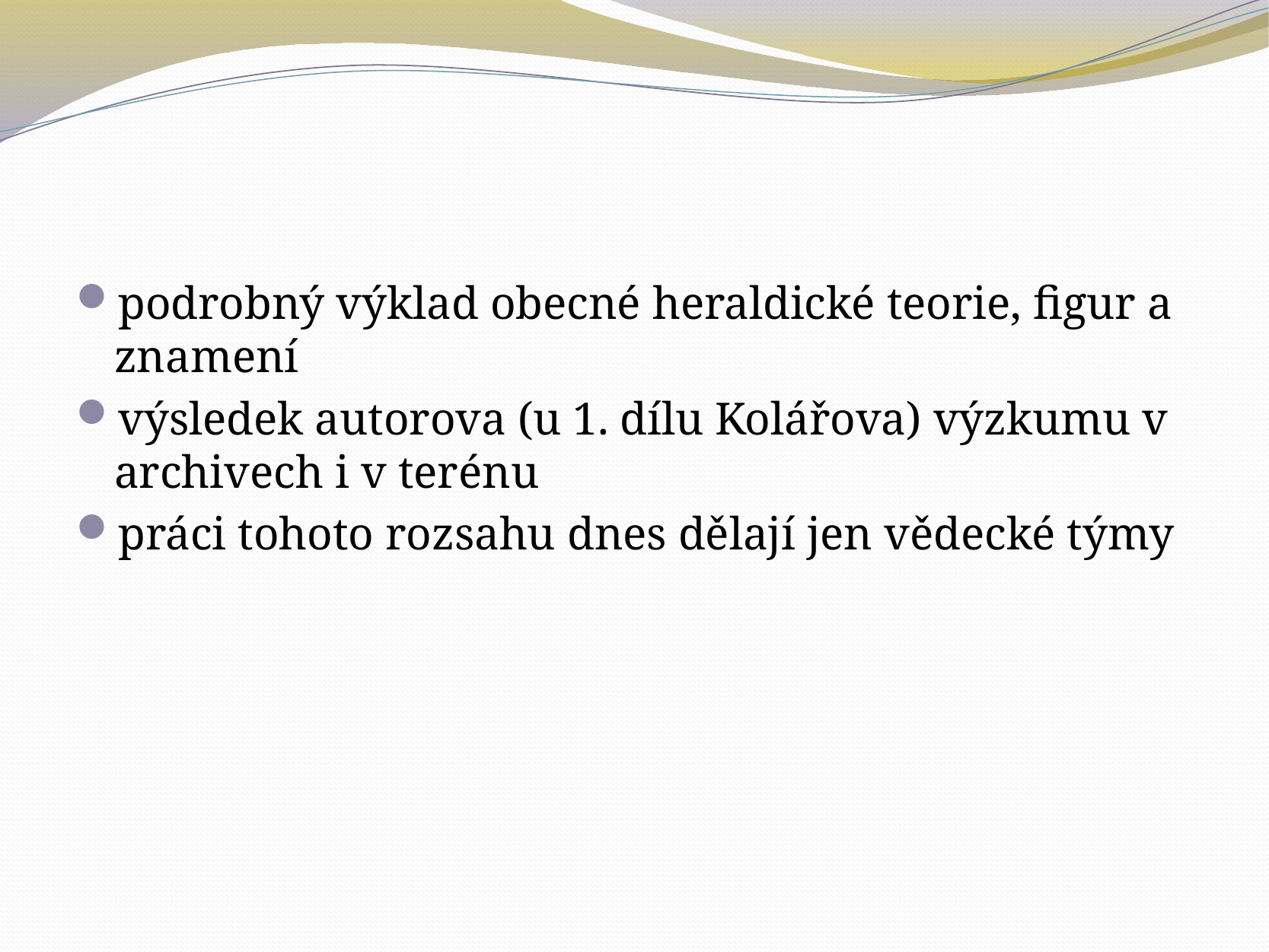

#
podrobný výklad obecné heraldické teorie, figur a znamení
výsledek autorova (u 1. dílu Kolářova) výzkumu v archivech i v terénu
práci tohoto rozsahu dnes dělají jen vědecké týmy